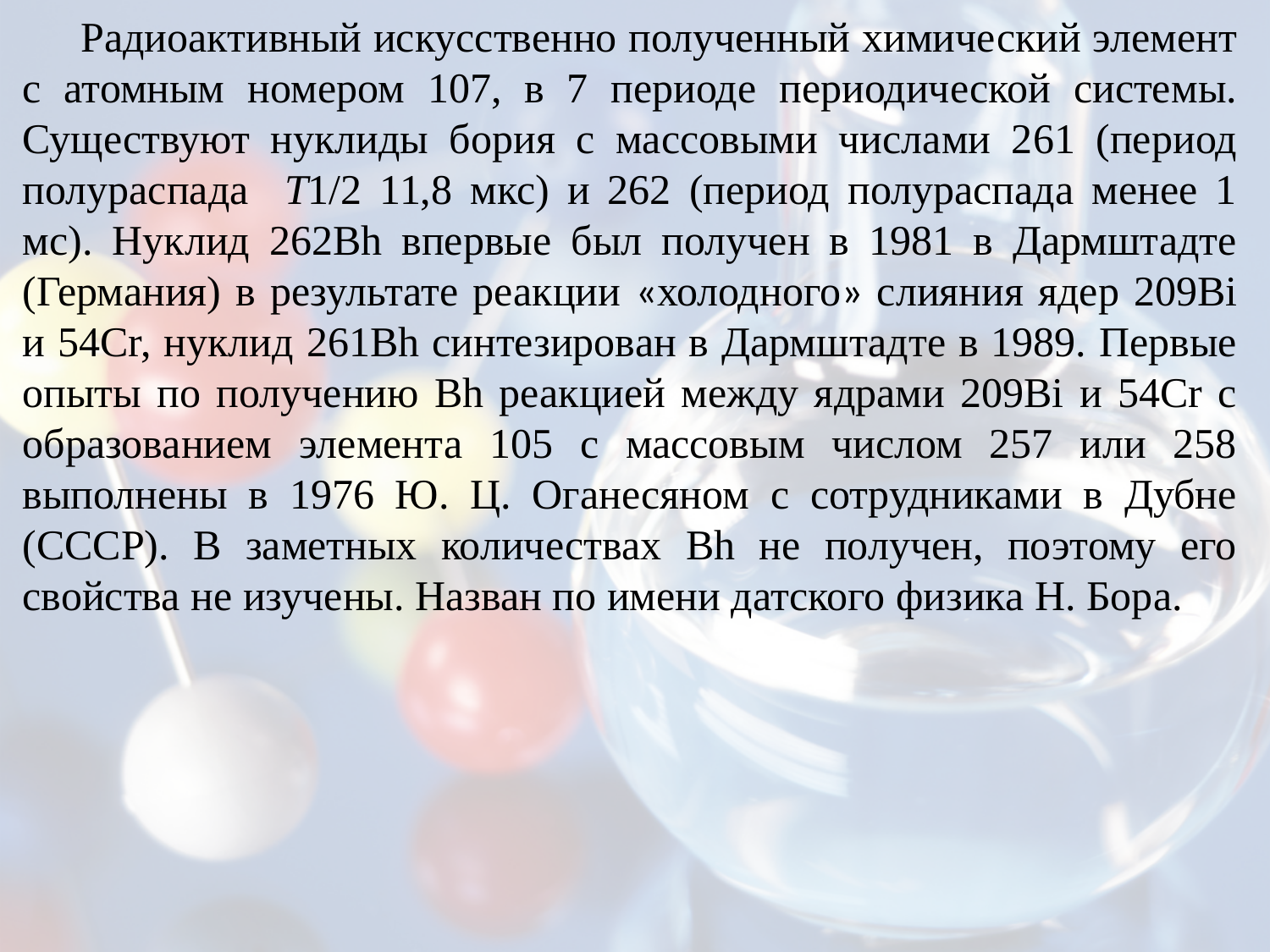

Радиоактивный искусственно полученный химический элемент с атомным номером 107, в 7 периоде периодической системы. Существуют нуклиды бория с массовыми числами 261 (период полураспада  Т1/2 11,8 мкс) и 262 (период полураспада менее 1 мс). Нуклид 262Bh впервые был получен в 1981 в Дармштадте (Германия) в результате реакции «холодного» слияния ядер 209Bi и 54Cr, нуклид 261Bh синтезирован в Дармштадте в 1989. Первые опыты по получению Bh реакцией между ядрами 209Bi и 54Cr с образованием элемента 105 с массовым числом 257 или 258 выполнены в 1976 Ю. Ц. Оганесяном с сотрудниками в Дубне (СССР). В заметных количествах Bh не получен, поэтому его свойства не изучены. Назван по имени датского физика Н. Бора.